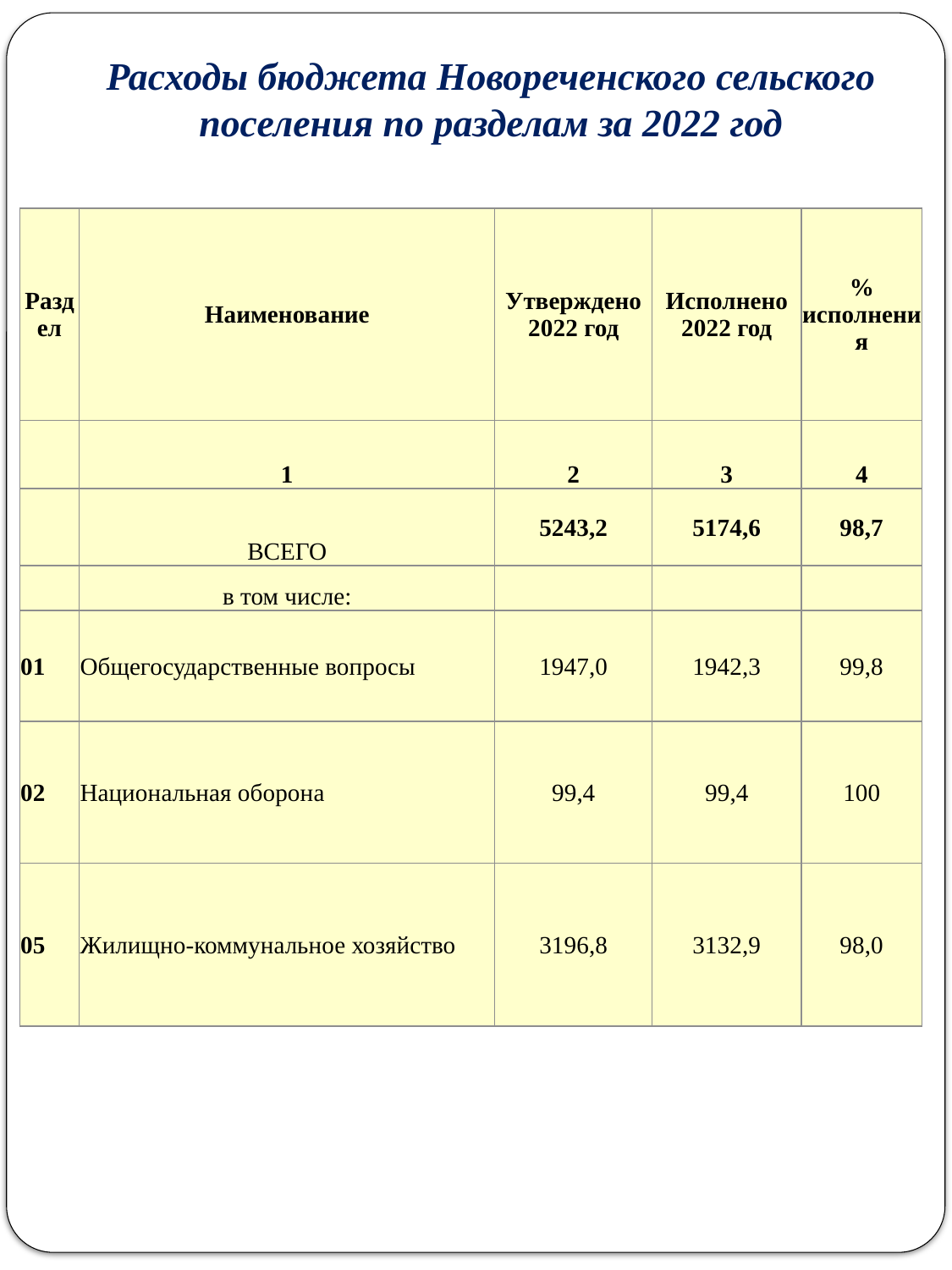

Расходы бюджета Новореченского сельского поселения по разделам за 2022 год
(тыс. рублей)
| Раздел | Наименование | Утверждено 2022 год | Исполнено 2022 год | % исполнения |
| --- | --- | --- | --- | --- |
|  | 1 | 2 | 3 | 4 |
|  | ВСЕГО | 5243,2 | 5174,6 | 98,7 |
|  | в том числе: |  |  |  |
| 01 | Общегосударственные вопросы | 1947,0 | 1942,3 | 99,8 |
| 02 | Национальная оборона | 99,4 | 99,4 | 100 |
| 05 | Жилищно-коммунальное хозяйство | 3196,8 | 3132,9 | 98,0 |